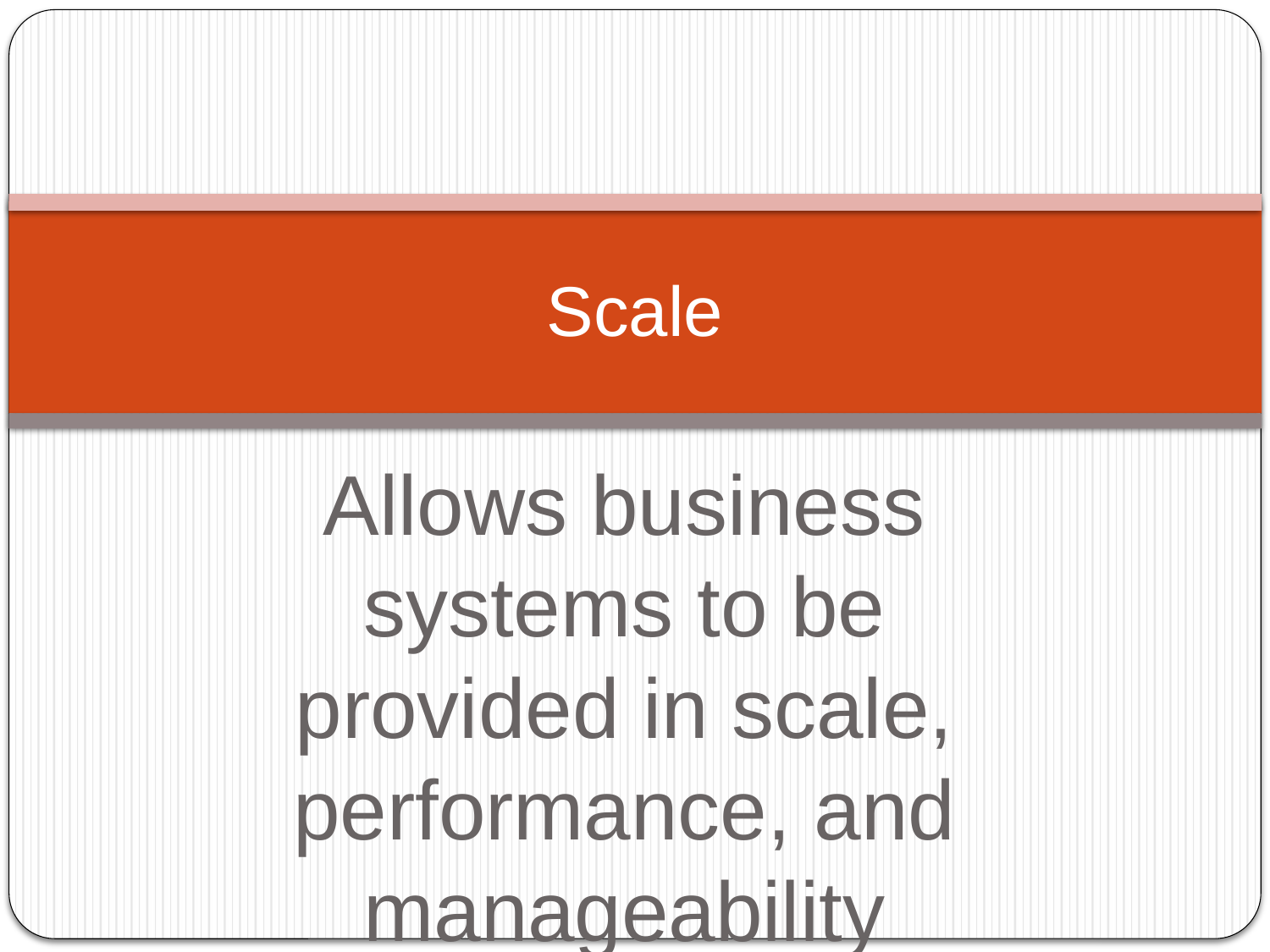

# Scale
Allows business systems to be provided in scale, performance, and manageability